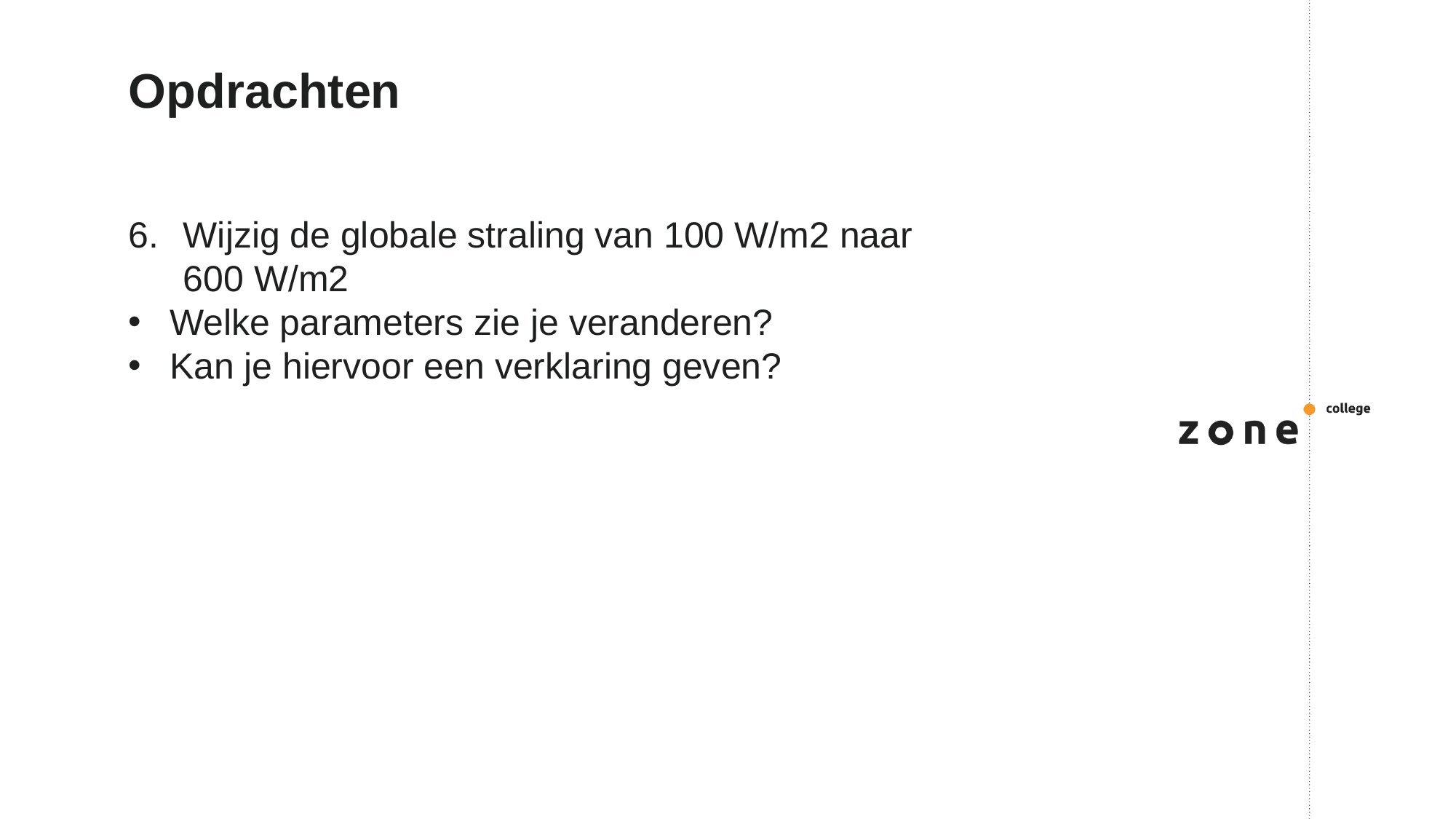

# Opdrachten
Wijzig de globale straling van 100 W/m2 naar 600 W/m2
Welke parameters zie je veranderen?
Kan je hiervoor een verklaring geven?